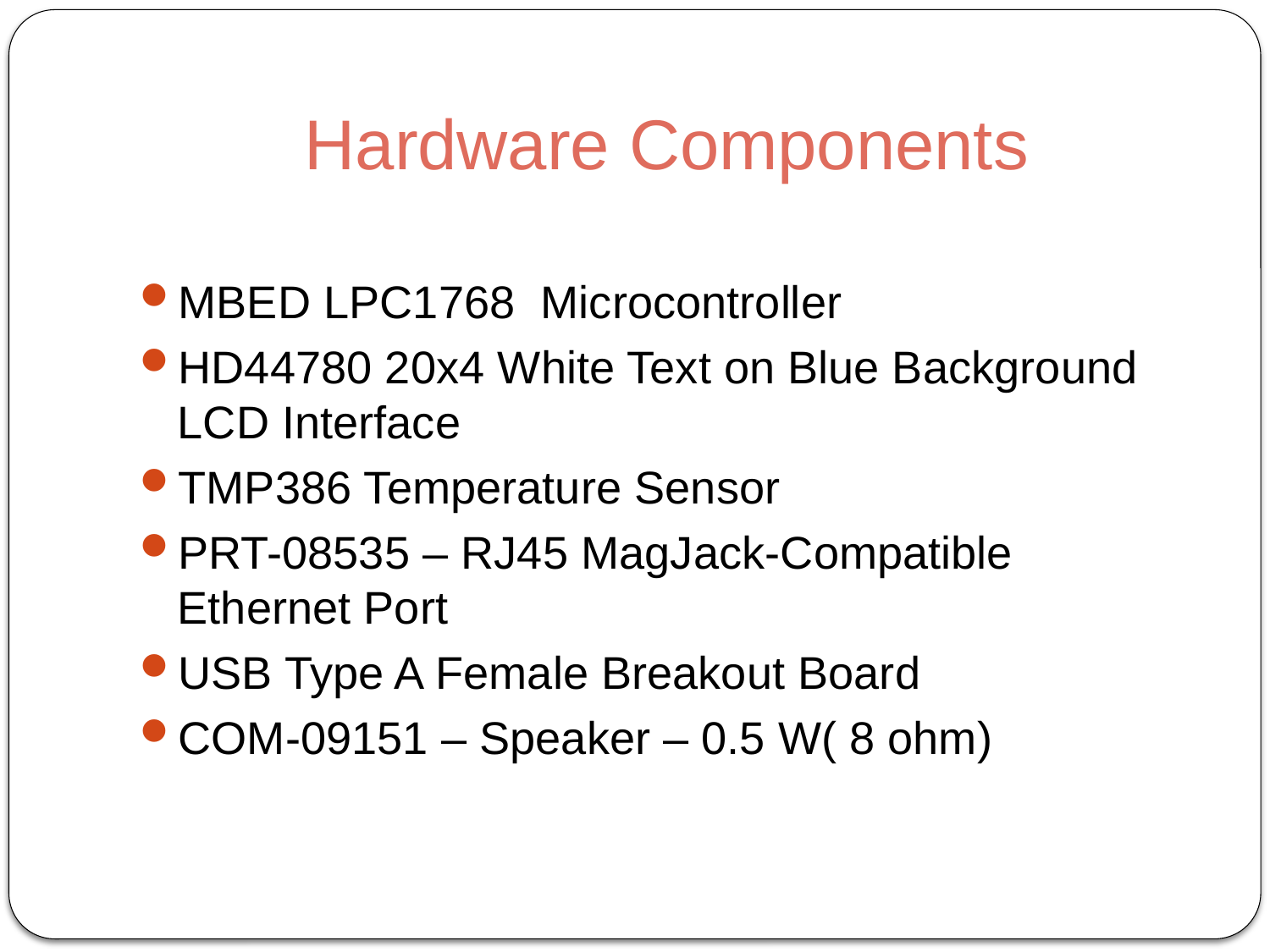

# Hardware Components

MBED LPC1768  Microcontroller
HD44780 20x4 White Text on Blue Background LCD Interface
TMP386 Temperature Sensor
PRT-08535 – RJ45 MagJack-Compatible Ethernet Port
USB Type A Female Breakout Board
COM-09151 – Speaker – 0.5 W( 8 ohm)